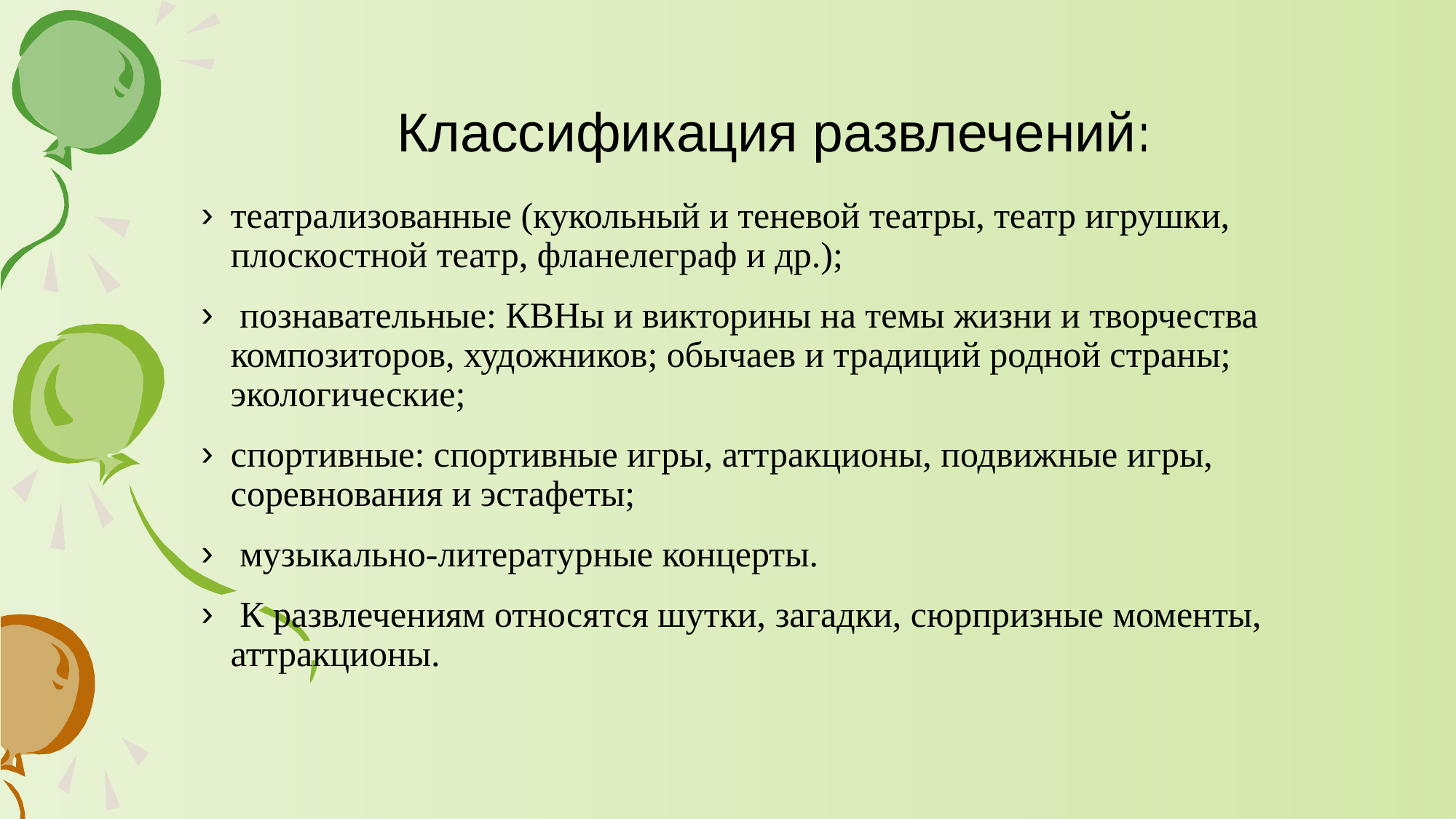

# Классификация развлечений:
театрализованные (кукольный и теневой театры, театр игрушки, плоскостной театр, фланелеграф и др.);
 познавательные: КВНы и викторины на темы жизни и творчества композиторов, художников; обычаев и традиций родной страны; экологические;
спортивные: спортивные игры, аттракционы, подвижные игры, соревнования и эстафеты;
 музыкально-литературные концерты.
 К развлечениям относятся шутки, загадки, сюрпризные моменты, аттракционы.